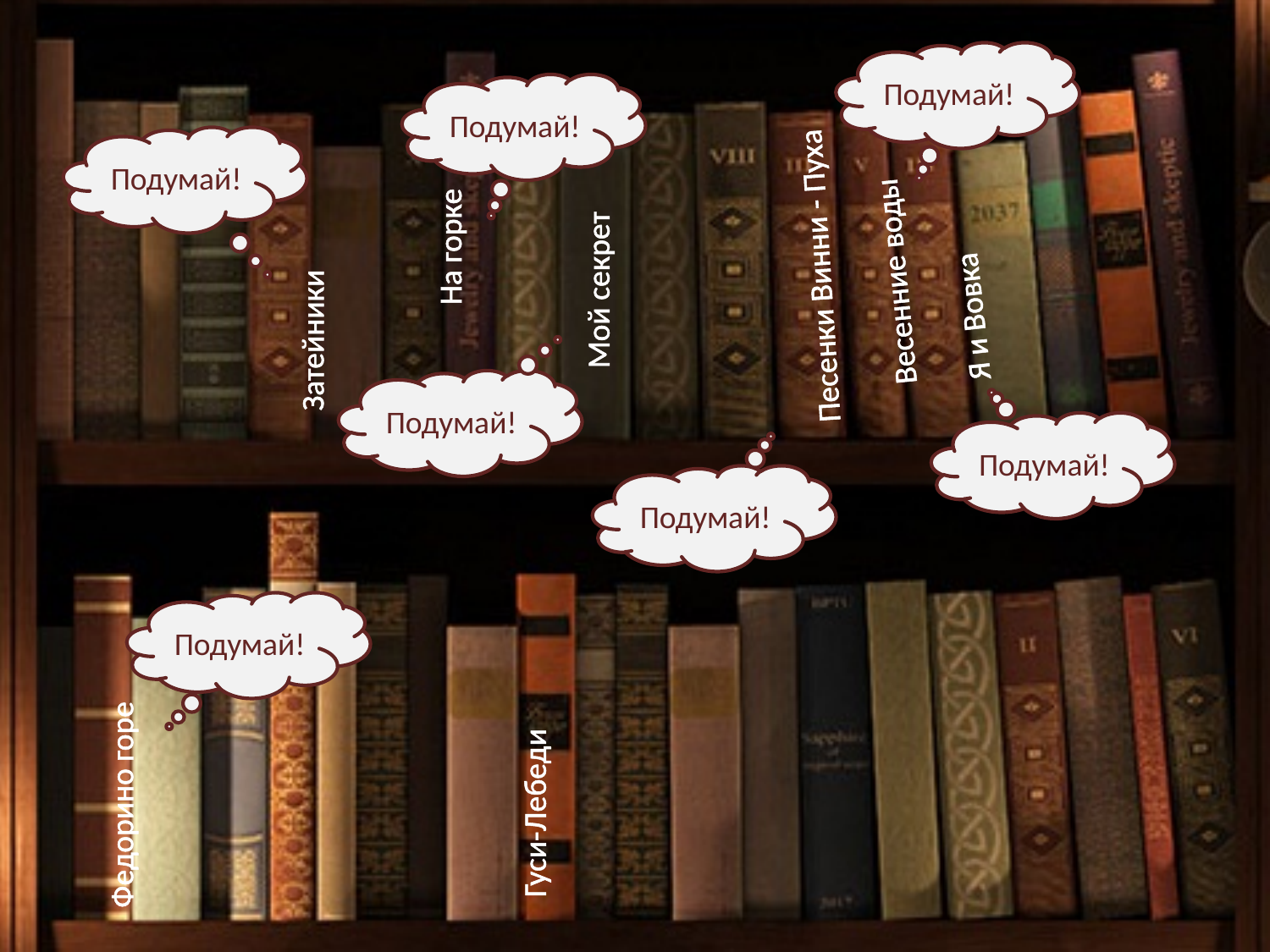

Подумай!
Подумай!
Подумай!
На горке
Я и Вовка
Песенки Винни - Пуха
Мой секрет
Весенние воды
Затейники
Подумай!
Подумай!
Подумай!
Подумай!
Гуси-Лебеди
Федорино горе